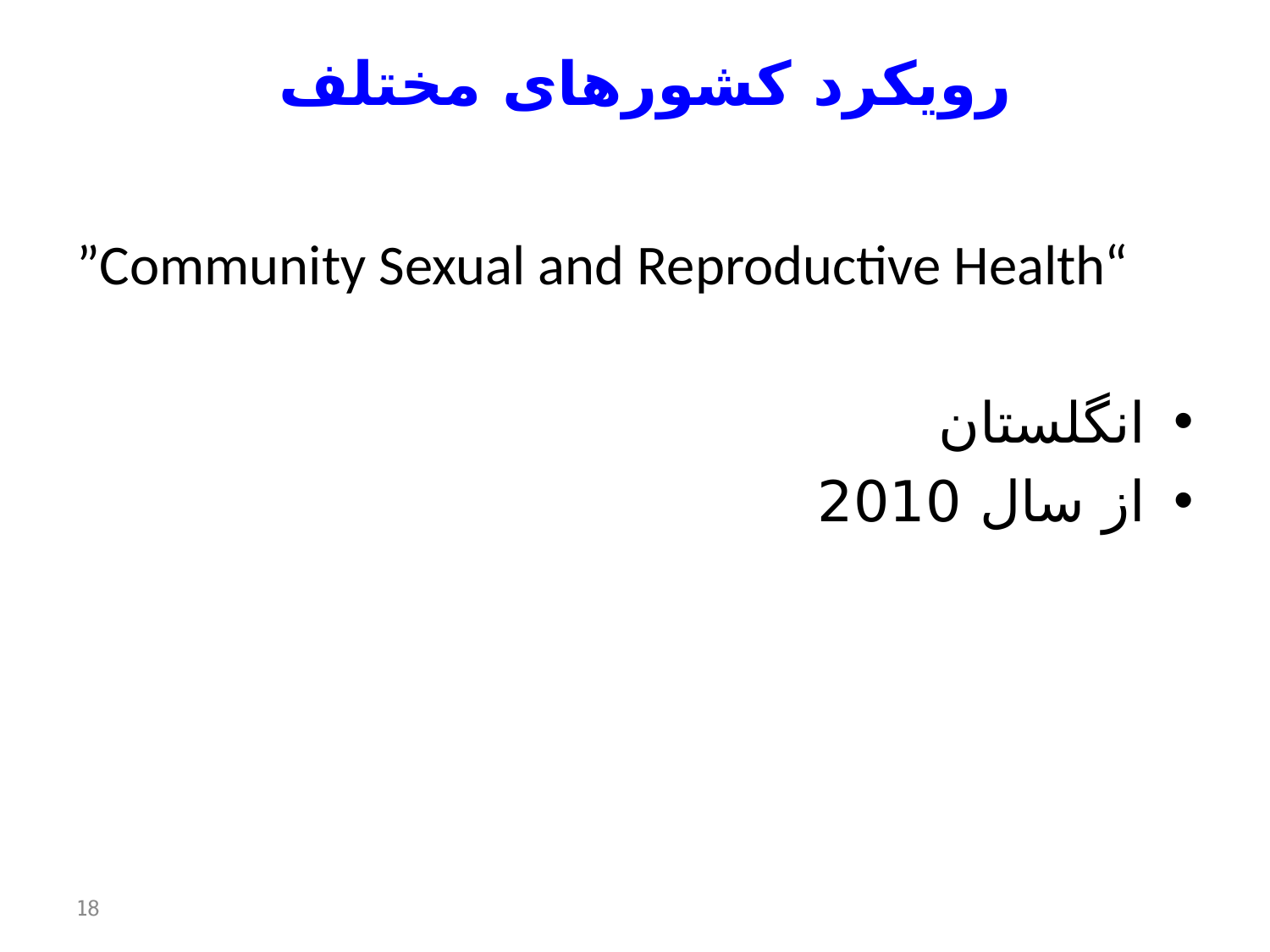

# رویکرد کشورهای مختلف
”Community Sexual and Reproductive Health“

انگلستان
از سال 2010

18